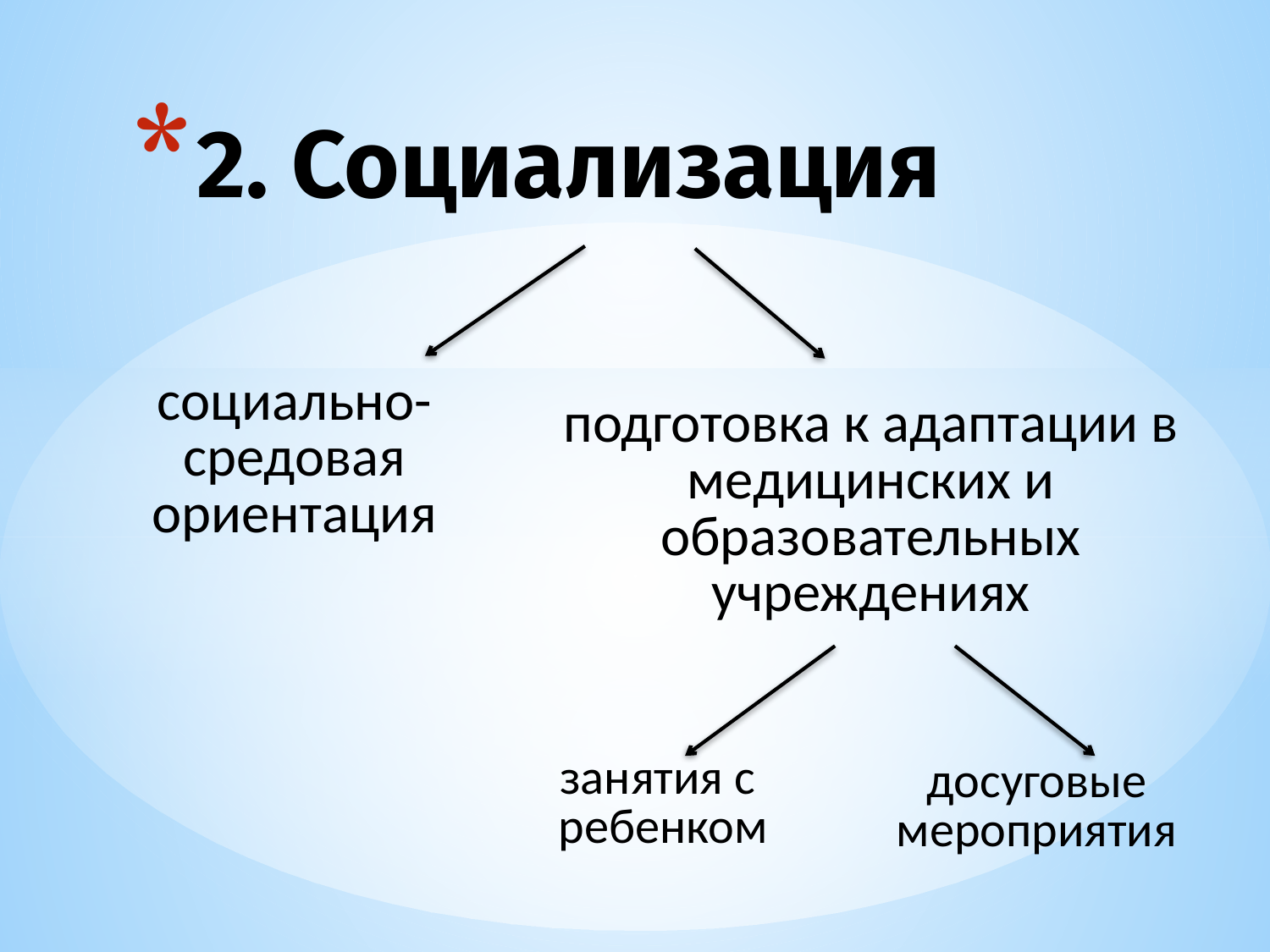

# 2. Социализация

| подготовка к адаптации в медицинских и образовательных учреждениях |
| --- |
| социально-средовая ориентация |
| --- |
| занятия с ребенком |
| --- |
| досуговые мероприятия |
| --- |